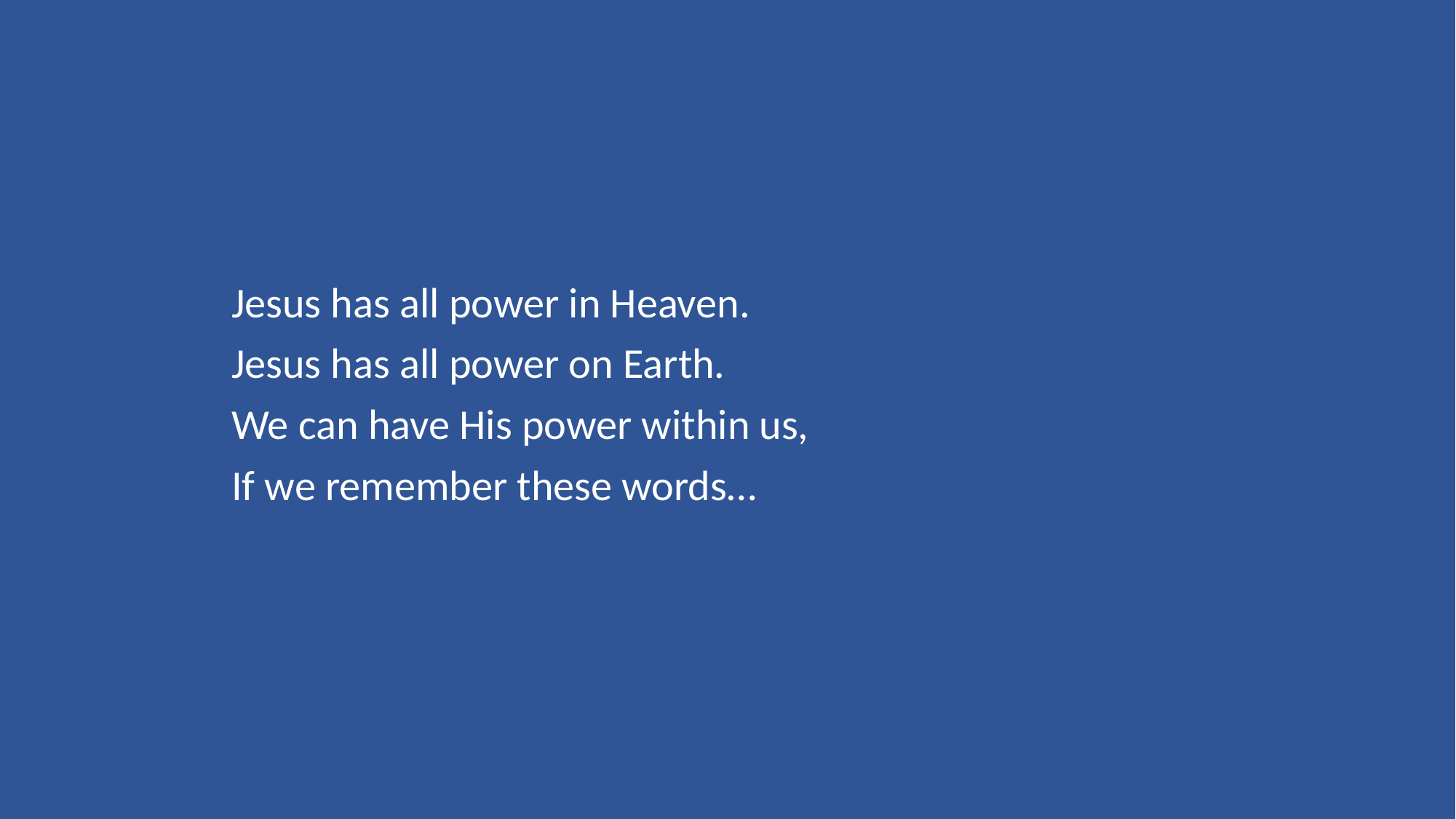

Jesus has all power in Heaven.
Jesus has all power on Earth.
We can have His power within us,
If we remember these words…